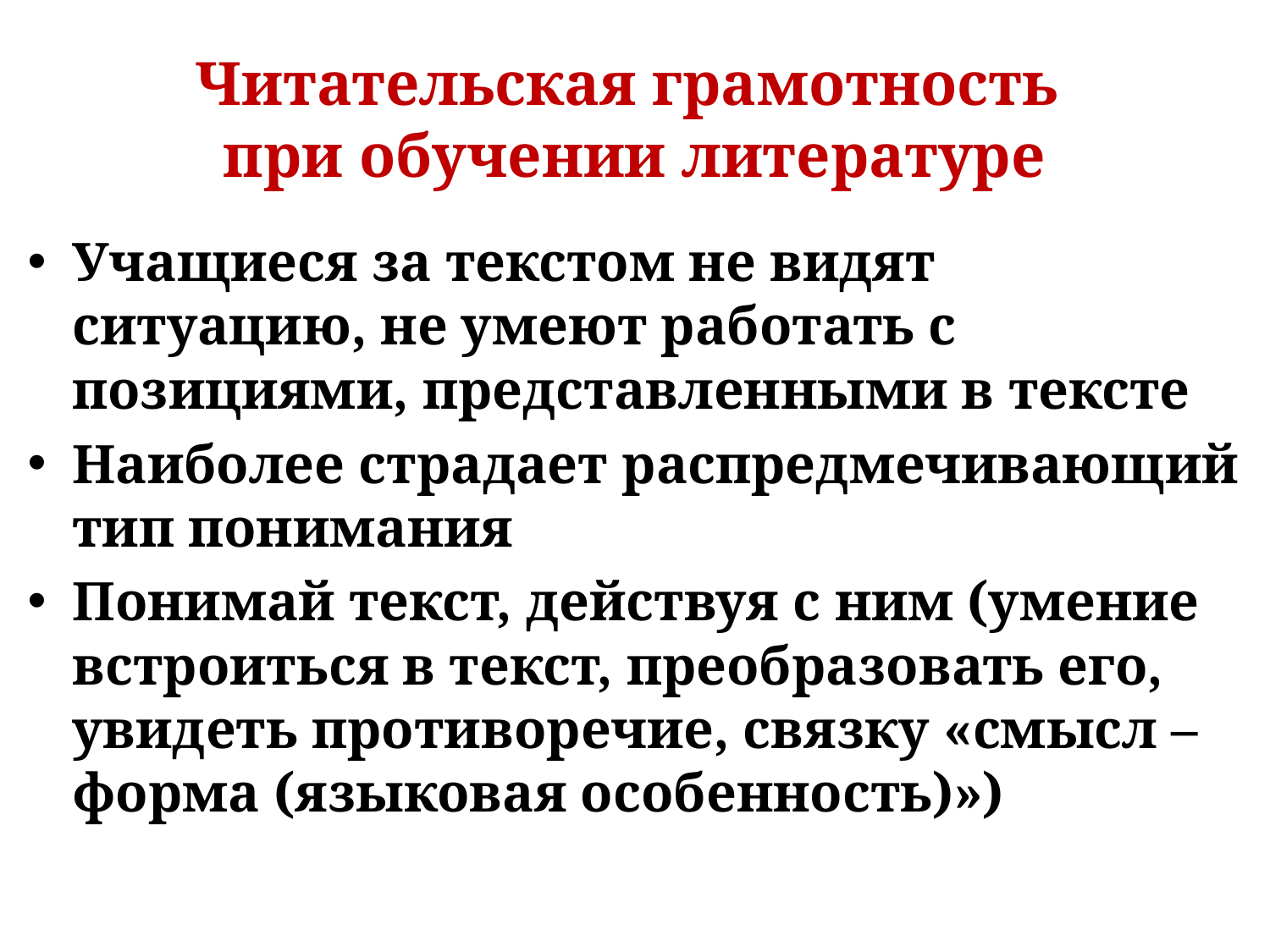

# Читательская грамотность при обучении литературе
Учащиеся за текстом не видят ситуацию, не умеют работать с позициями, представленными в тексте
Наиболее страдает распредмечивающий тип понимания
Понимай текст, действуя с ним (умение встроиться в текст, преобразовать его, увидеть противоречие, связку «смысл – форма (языковая особенность)»)